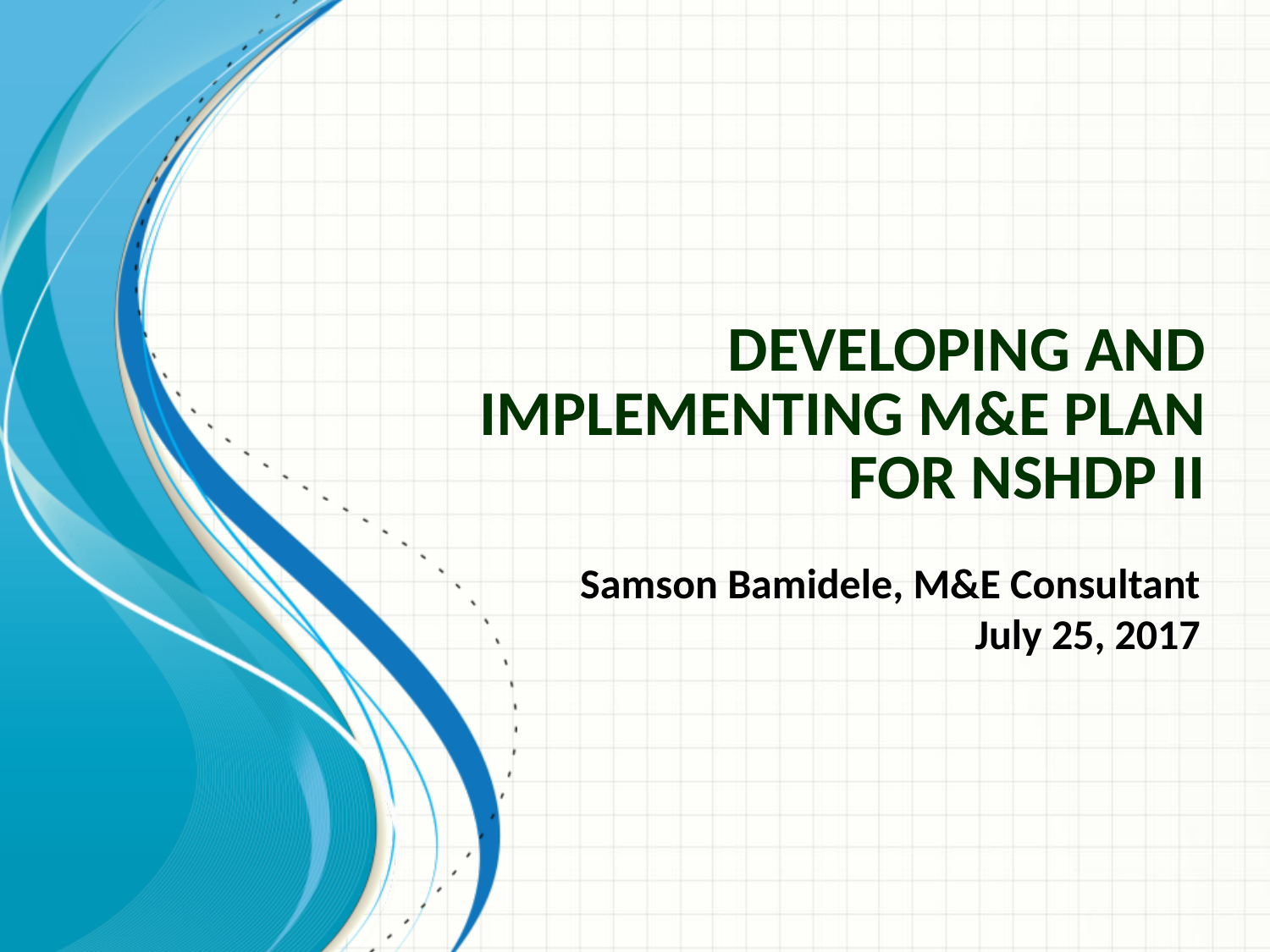

# Developing and Implementing M&E Plan for NSHDP II
Samson Bamidele, M&E Consultant
July 25, 2017